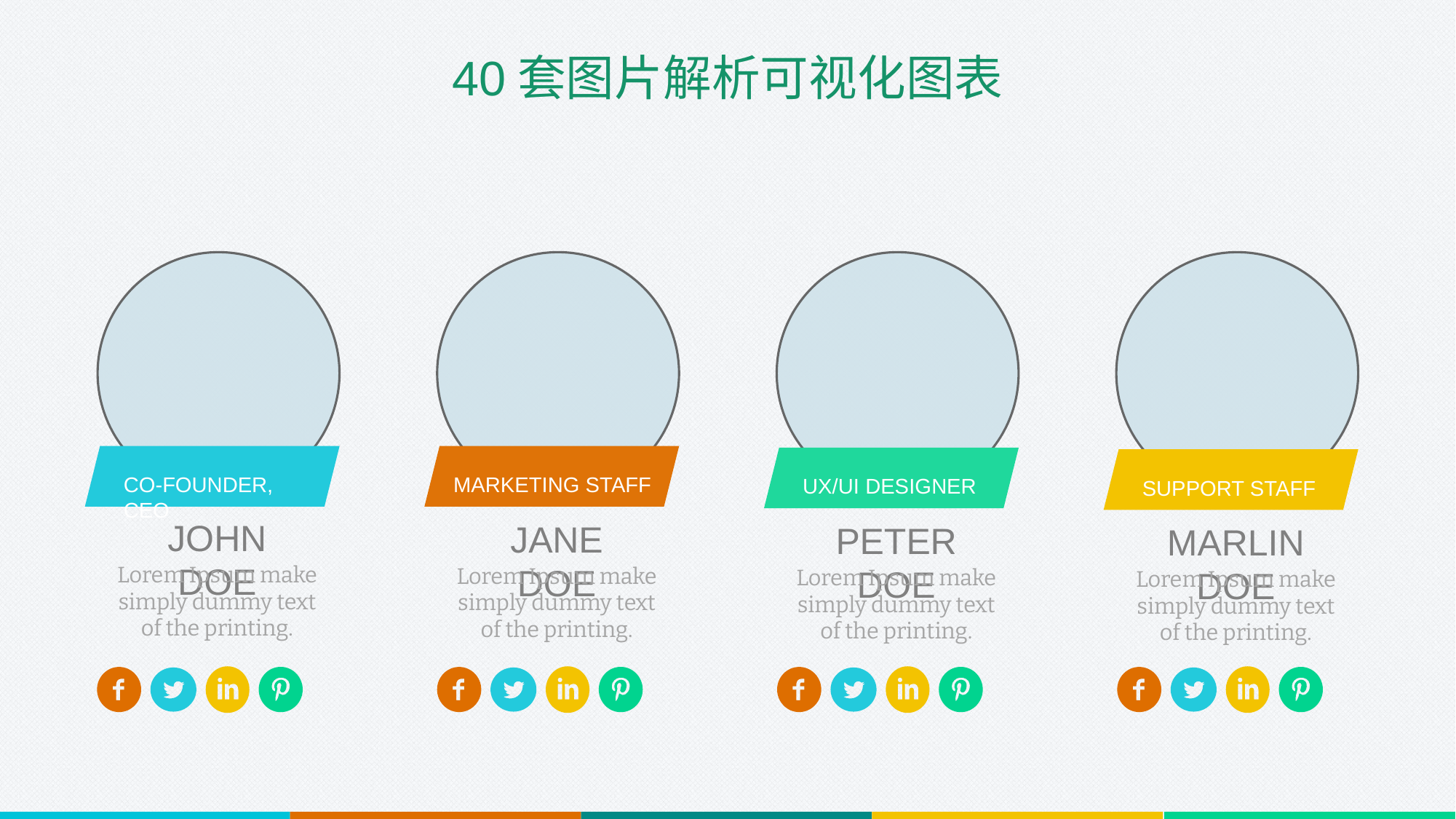

CO-FOUNDER, CEO
MARKETING STAFF
UX/UI DESIGNER
SUPPORT STAFF
JOHN DOE
JANE DOE
PETER DOE
MARLIN DOE
Lorem Ipsum make simply dummy text of the printing.
Lorem Ipsum make simply dummy text of the printing.
Lorem Ipsum make simply dummy text of the printing.
Lorem Ipsum make simply dummy text of the printing.